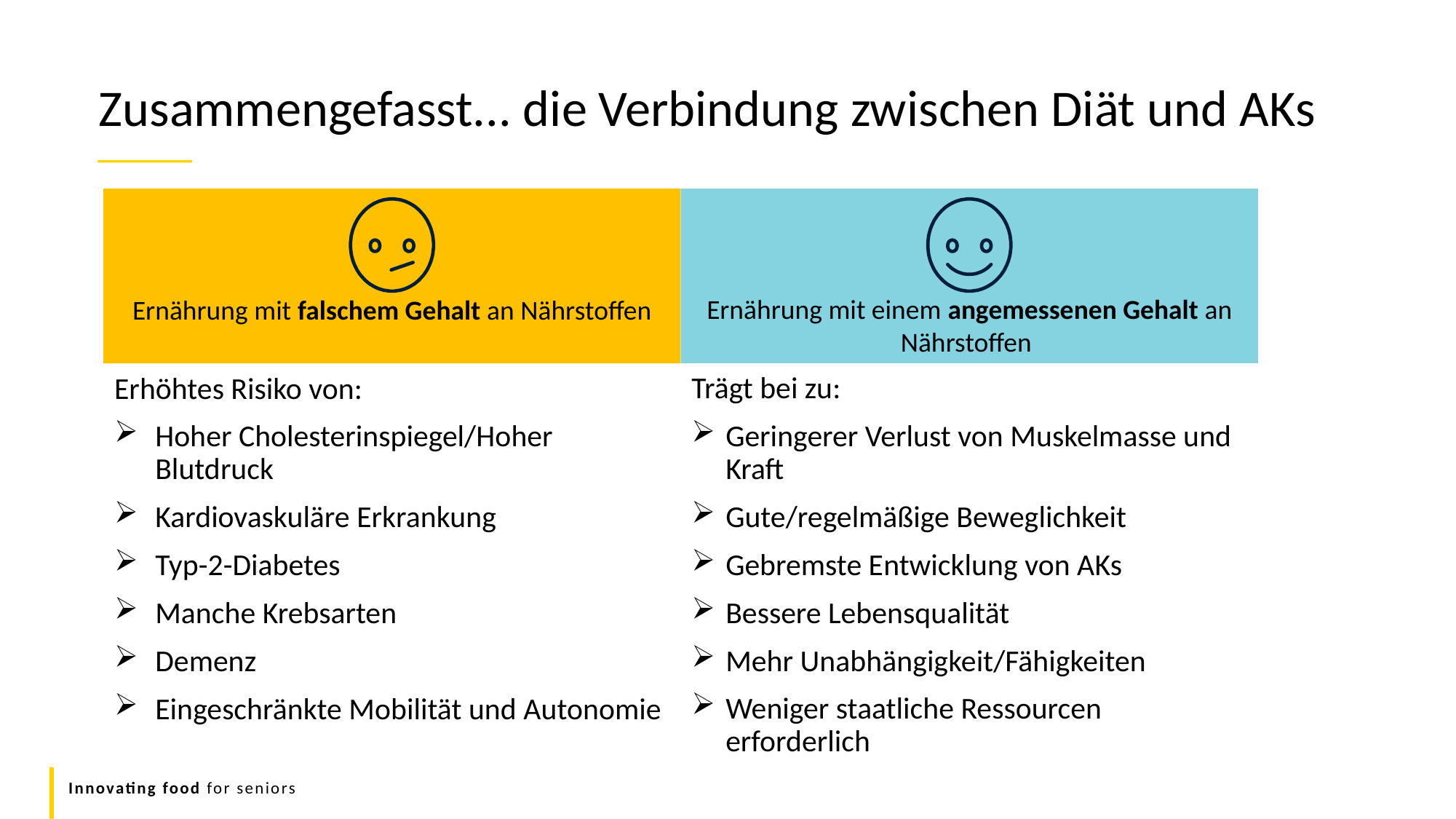

Zusammengefasst... die Verbindung zwischen Diät und AKs

Ernährung mit falschem Gehalt an Nährstoffen

Ernährung mit einem angemessenen Gehalt an Nährstoffen

Erhöhtes Risiko von:
Hoher Cholesterinspiegel/Hoher Blutdruck
Kardiovaskuläre Erkrankung
Typ-2-Diabetes
Manche Krebsarten
Demenz
Eingeschränkte Mobilität und Autonomie
Trägt bei zu:
Geringerer Verlust von Muskelmasse und Kraft
Gute/regelmäßige Beweglichkeit
Gebremste Entwicklung von AKs
Bessere Lebensqualität
Mehr Unabhängigkeit/Fähigkeiten
Weniger staatliche Ressourcen erforderlich